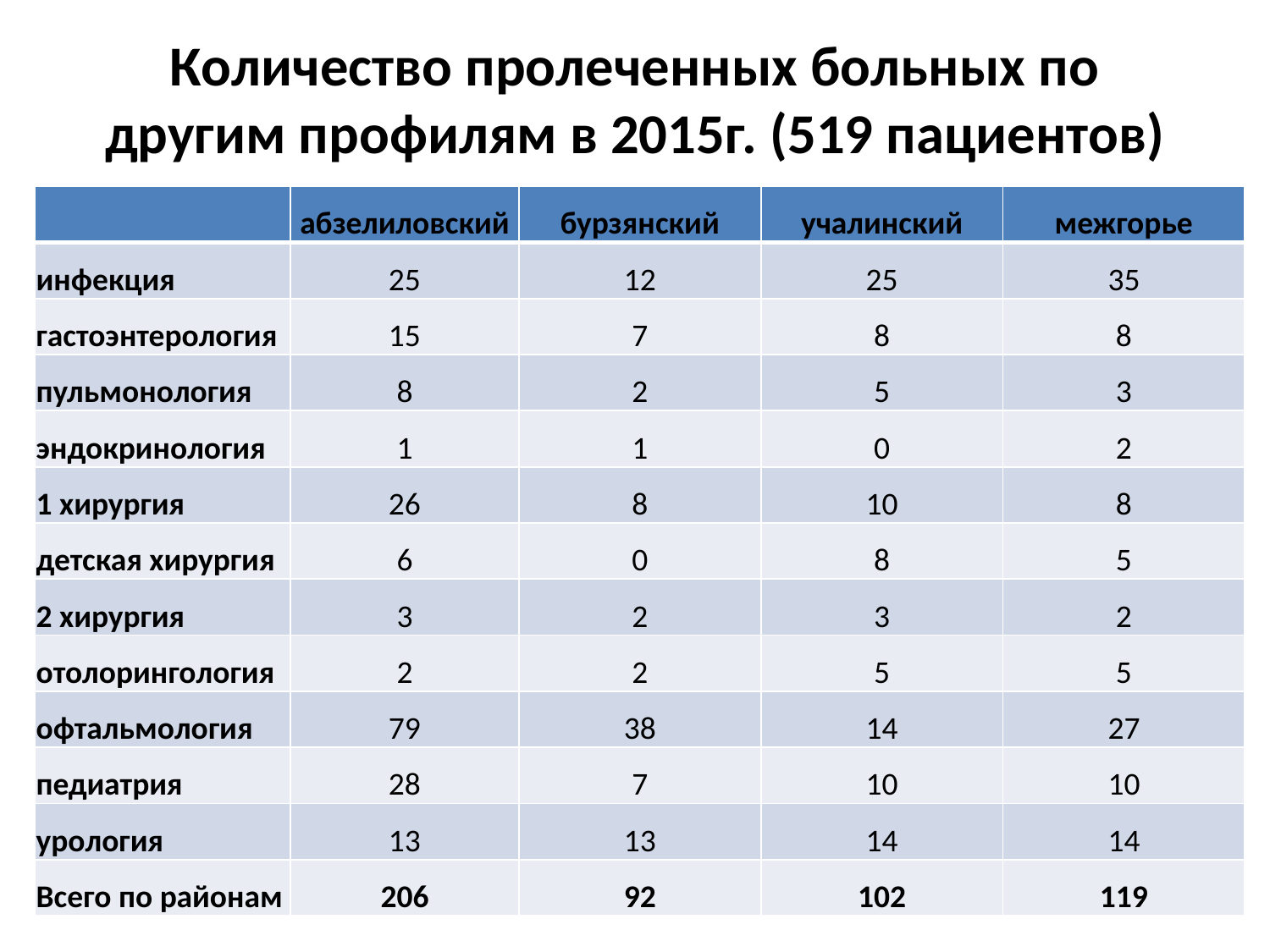

# Количество пролеченных больных по другим профилям в 2015г. (519 пациентов)
|  | абзелиловский | бурзянский | учалинский | межгорье |
| --- | --- | --- | --- | --- |
| инфекция | 25 | 12 | 25 | 35 |
| гастоэнтерология | 15 | 7 | 8 | 8 |
| пульмонология | 8 | 2 | 5 | 3 |
| эндокринология | 1 | 1 | 0 | 2 |
| 1 хирургия | 26 | 8 | 10 | 8 |
| детская хирургия | 6 | 0 | 8 | 5 |
| 2 хирургия | 3 | 2 | 3 | 2 |
| отолорингология | 2 | 2 | 5 | 5 |
| офтальмология | 79 | 38 | 14 | 27 |
| педиатрия | 28 | 7 | 10 | 10 |
| урология | 13 | 13 | 14 | 14 |
| Всего по районам | 206 | 92 | 102 | 119 |